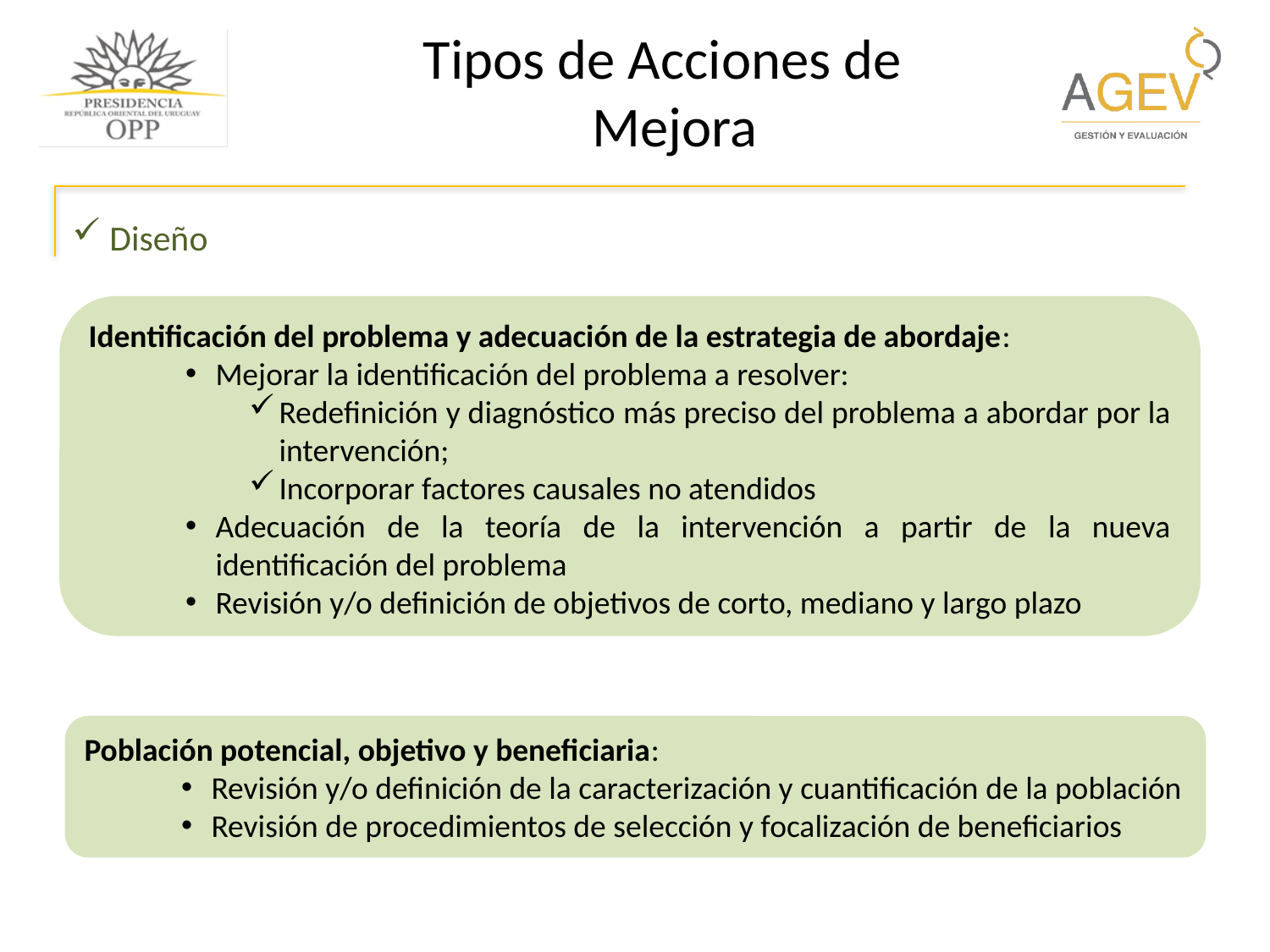

Tipos de Acciones de Mejora
Diseño

Identificación del problema y adecuación de la estrategia de abordaje:
Mejorar la identificación del problema a resolver:
Redefinición y diagnóstico más preciso del problema a abordar por la intervención;
Incorporar factores causales no atendidos
Adecuación de la teoría de la intervención a partir de la nueva identificación del problema
Revisión y/o definición de objetivos de corto, mediano y largo plazo

Población potencial, objetivo y beneficiaria:
Revisión y/o definición de la caracterización y cuantificación de la población
Revisión de procedimientos de selección y focalización de beneficiarios